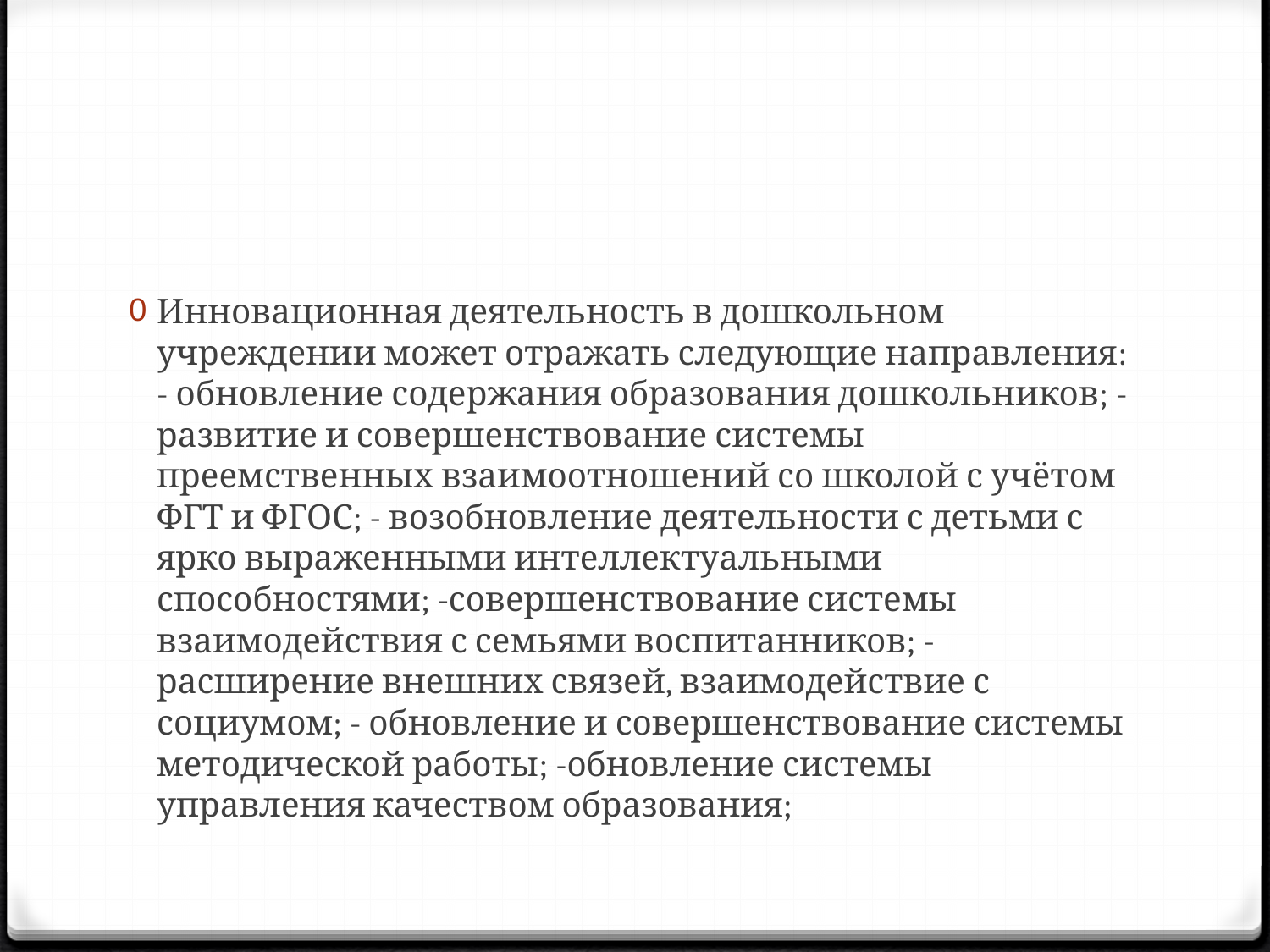

#
Инновационная деятельность в дошкольном учреждении может отражать следующие направления: - обновление содержания образования дошкольников; - развитие и совершенствование системы преемственных взаимоотношений со школой с учётом ФГТ и ФГОС; - возобновление деятельности с детьми с ярко выраженными интеллектуальными способностями; -совершенствование системы взаимодействия с семьями воспитанников; - расширение внешних связей, взаимодействие с социумом; - обновление и совершенствование системы методической работы; -обновление системы управления качеством образования;